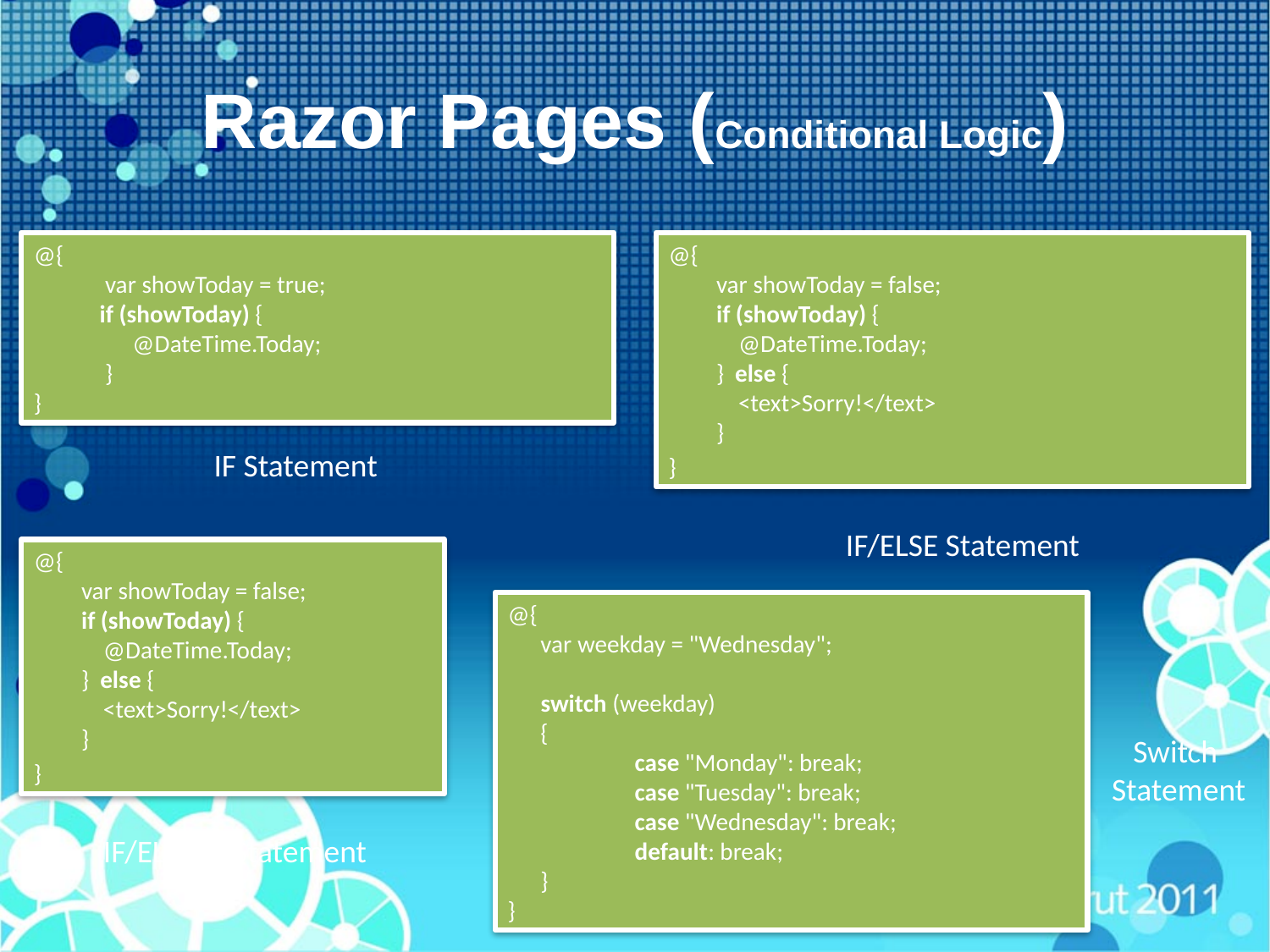

# Razor Pages (Conditional Logic)
@{
             var showToday = true;
            if (showToday) {
                  @DateTime.Today;
             }
}
IF Statement
@{
var showToday = false;
if (showToday) {
    @DateTime.Today;
}  else {
    <text>Sorry!</text>
}
}
IF/ELSE Statement
@{
var showToday = false;
if (showToday) {
    @DateTime.Today;
}  else {
    <text>Sorry!</text>
}
}
IF/ELSE IF Statement
@{
      var weekday = "Wednesday";
      switch (weekday)
      {
	case "Monday": break;
	case "Tuesday": break;
	case "Wednesday": break;
	default: break;
      }
}
Switch
Statement